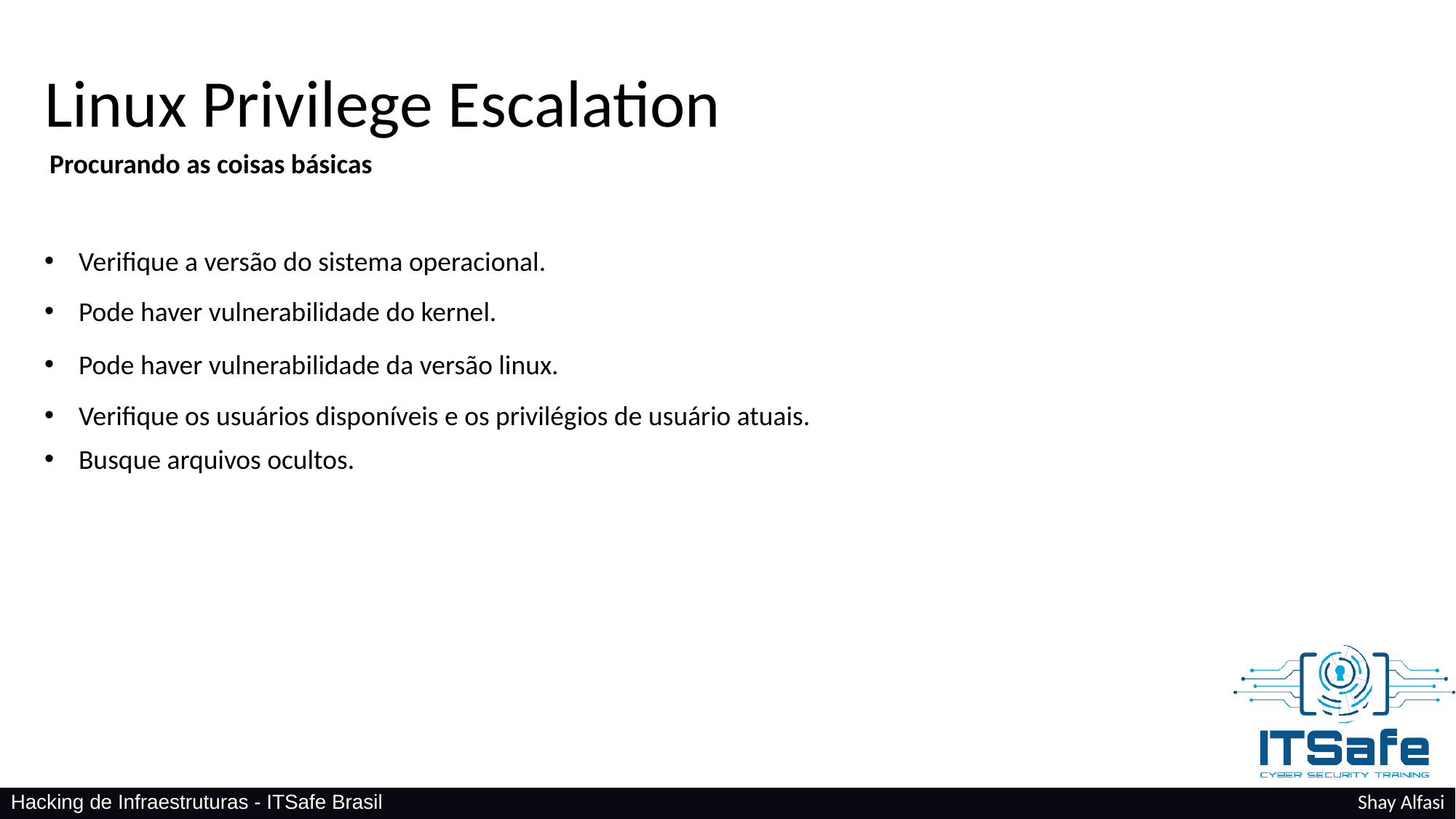

Linux Privilege Escalation
Procurando as coisas básicas
Verifique a versão do sistema operacional.
Pode haver vulnerabilidade do kernel.
Pode haver vulnerabilidade da versão linux.
Verifique os usuários disponíveis e os privilégios de usuário atuais.
Busque arquivos ocultos.